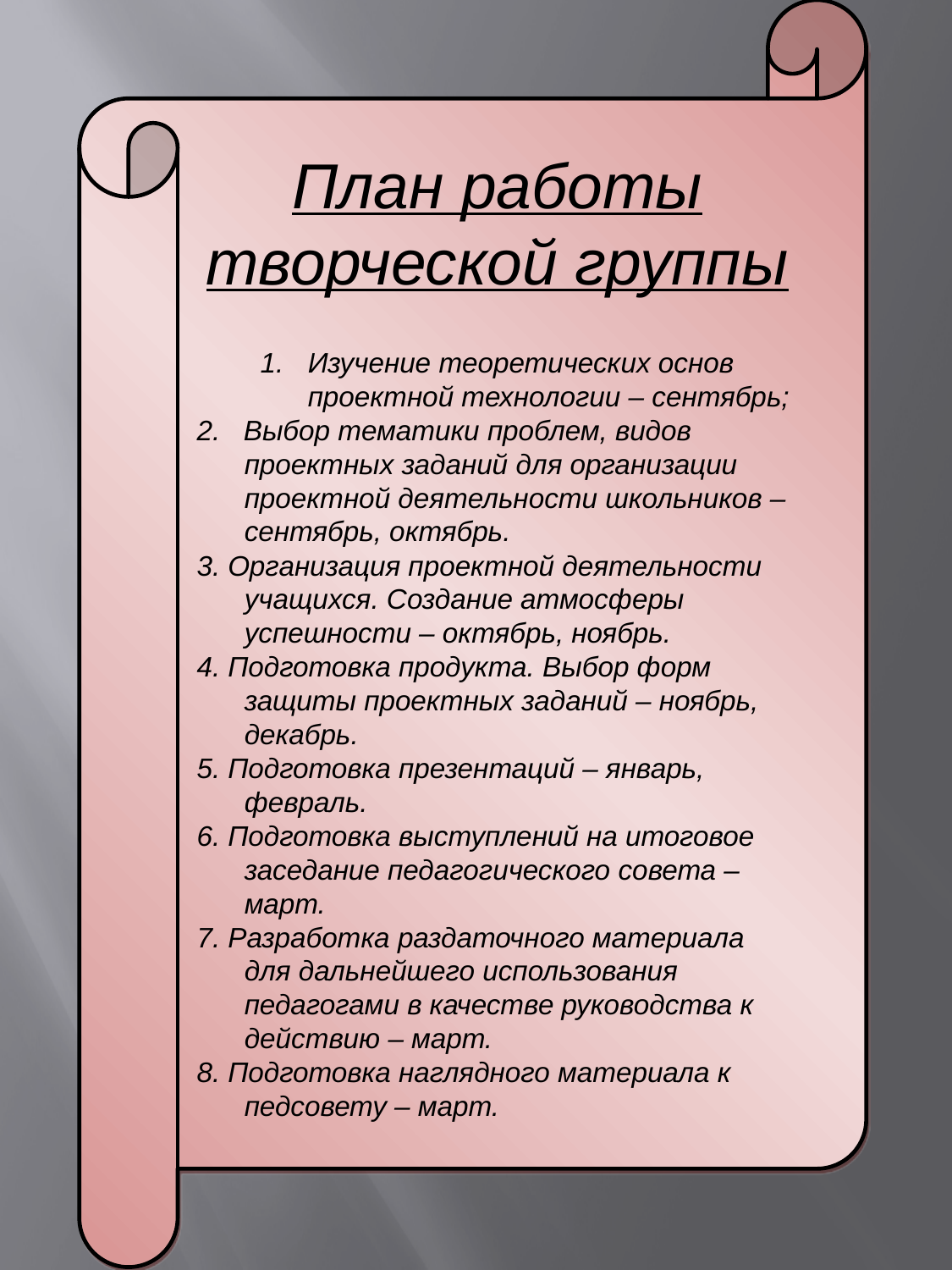

План работы творческой группы

Изучение теоретических основ проектной технологии – сентябрь;
2.   Выбор тематики проблем, видов проектных заданий для организации проектной деятельности школьников – сентябрь, октябрь.
3. Организация проектной деятельности учащихся. Создание атмосферы успешности – октябрь, ноябрь.
4. Подготовка продукта. Выбор форм защиты проектных заданий – ноябрь, декабрь.
5. Подготовка презентаций – январь, февраль.
6. Подготовка выступлений на итоговое заседание педагогического совета –март.
7. Разработка раздаточного материала для дальнейшего использования педагогами в качестве руководства к действию – март.
8. Подготовка наглядного материала к педсовету – март.